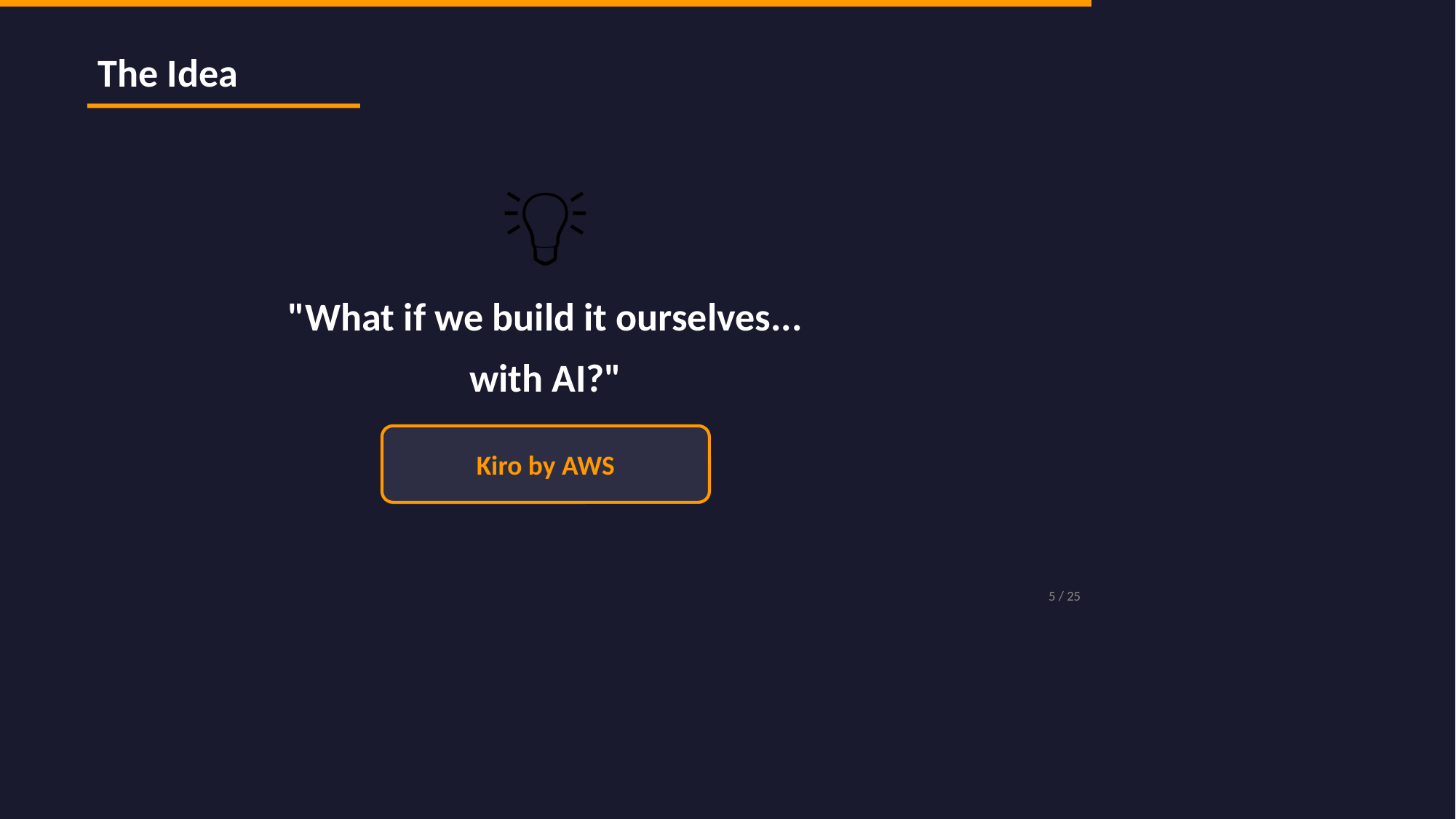

The Idea

💡
"What if we build it ourselves...
with AI?"

Kiro by AWS
5 / 25